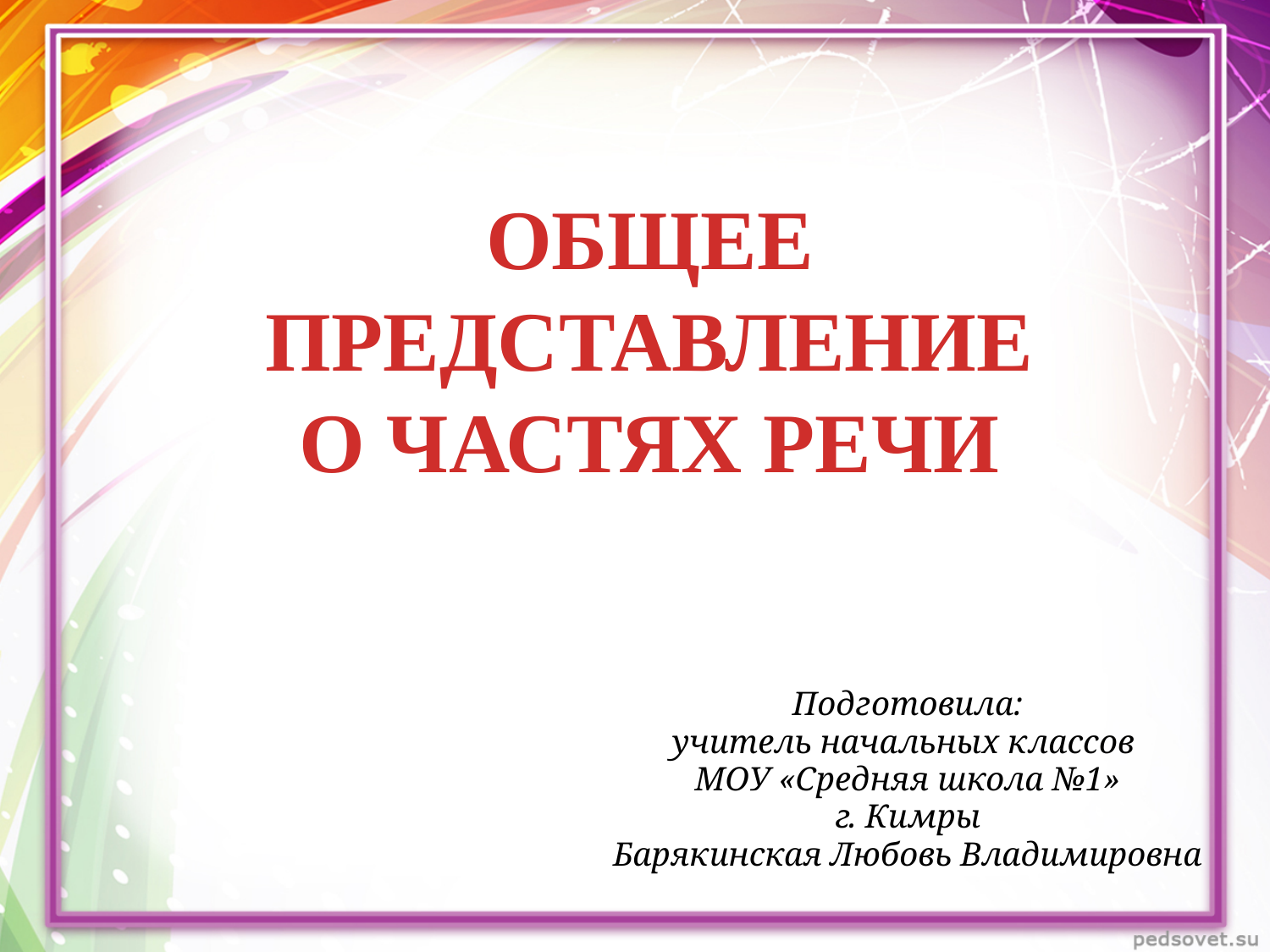

ОБЩЕЕ ПРЕДСТАВЛЕНИЕ О ЧАСТЯХ РЕЧИ
Подготовила:
учитель начальных классов
МОУ «Средняя школа №1»
г. Кимры
Барякинская Любовь Владимировна